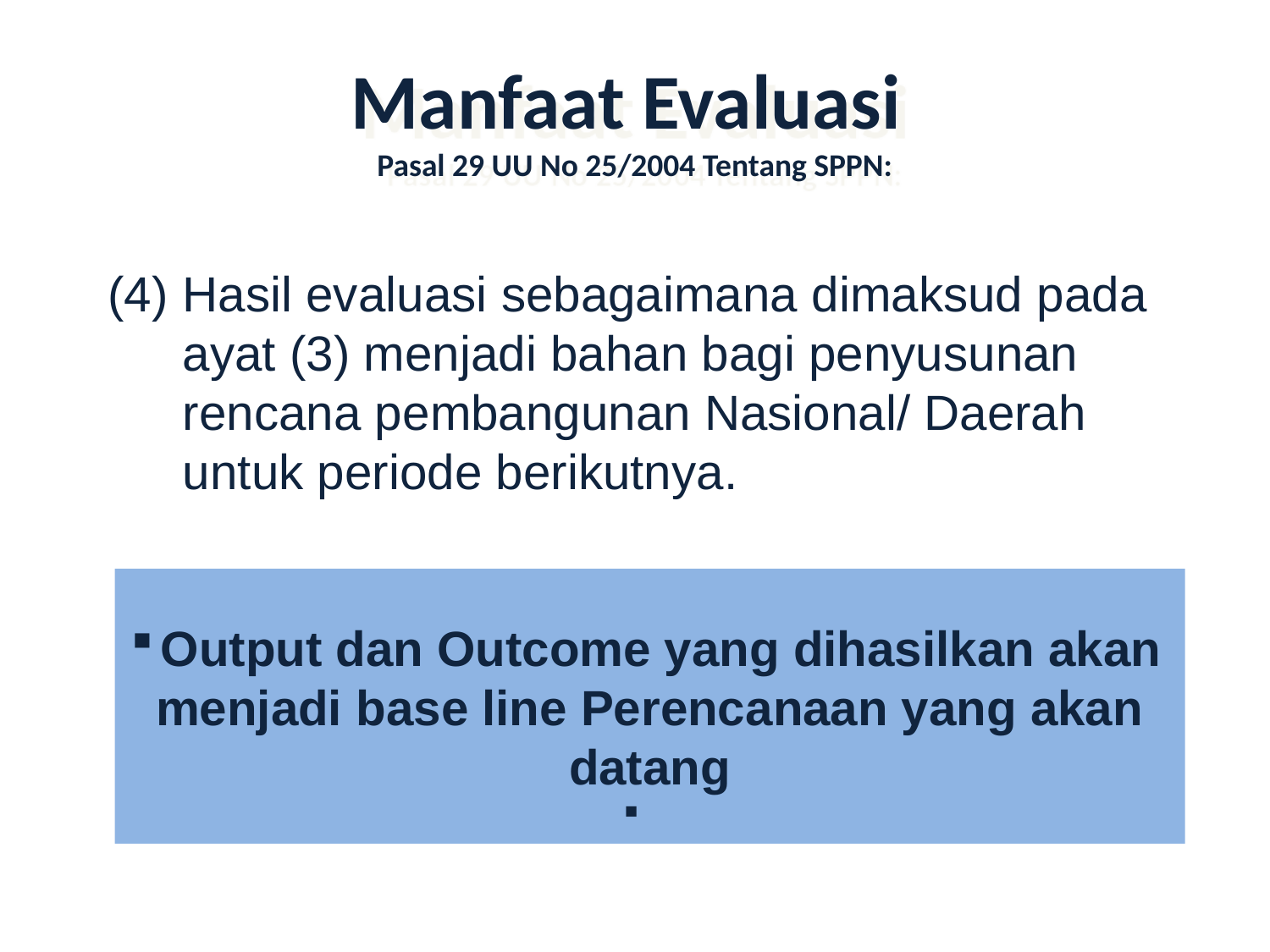

# Manfaat Evaluasi Pasal 29 UU No 25/2004 Tentang SPPN:
(4)	Hasil evaluasi sebagaimana dimaksud pada ayat (3) menjadi bahan bagi penyusunan rencana pembangunan Nasional/ Daerah untuk periode berikutnya.

Output dan Outcome yang dihasilkan akan menjadi base line Perencanaan yang akan datang